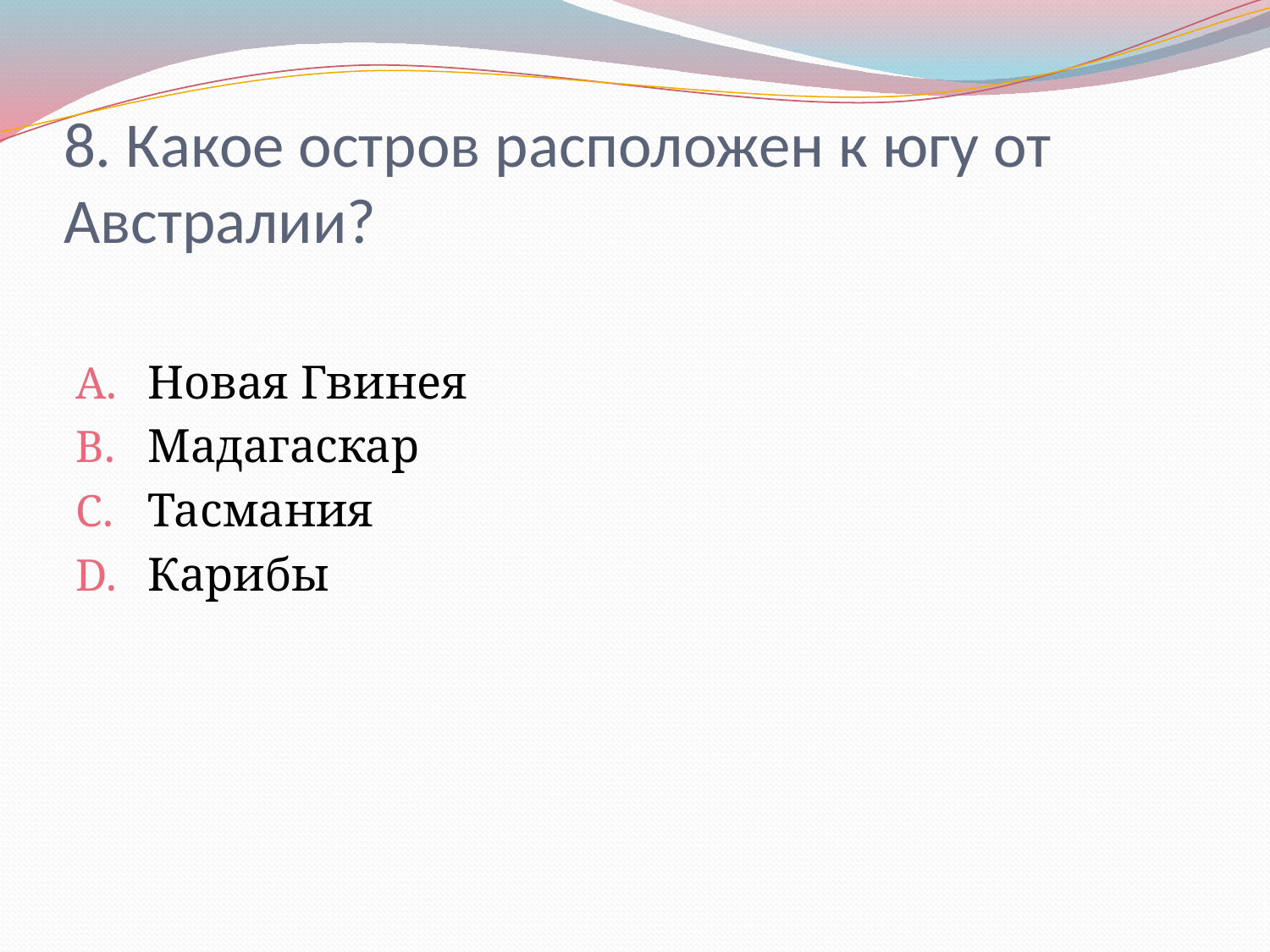

# 8. Какое остров расположен к югу от Австралии?
Новая Гвинея
Мадагаскар
Тасмания
Карибы